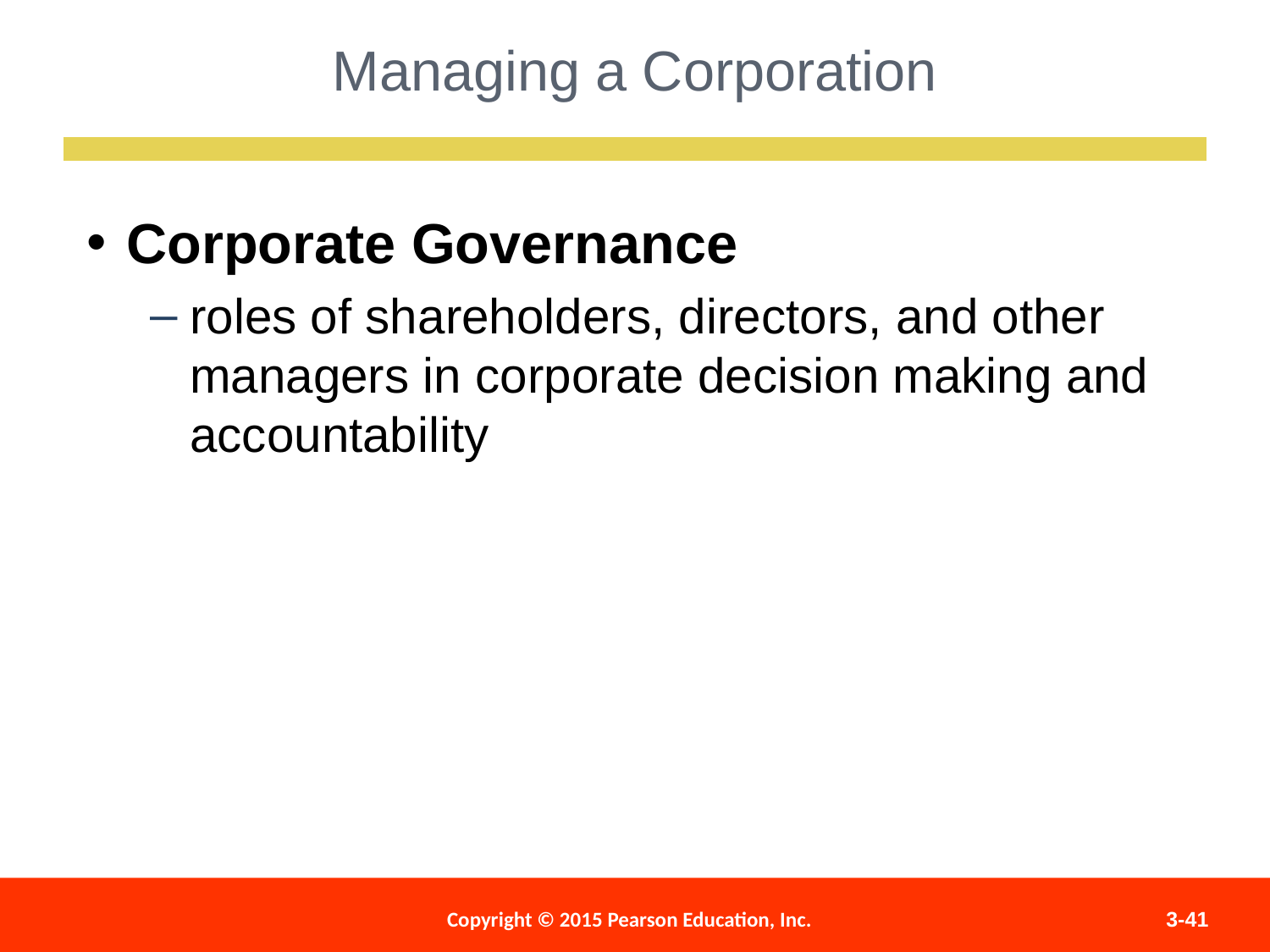

Managing a Corporation

Corporate Governance
roles of shareholders, directors, and other managers in corporate decision making and accountability